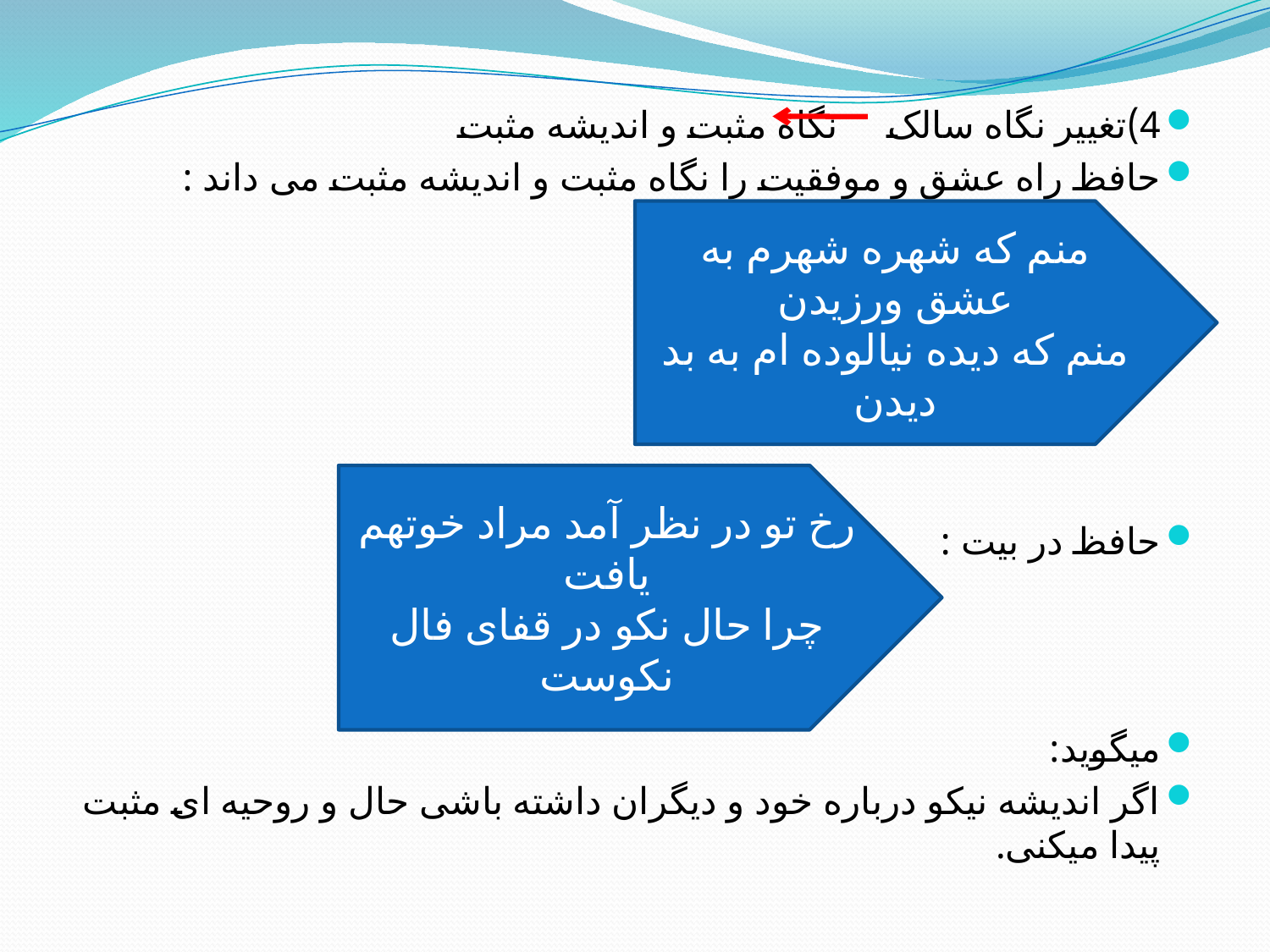

4)تغییر نگاه سالک	     نگاه مثبت و اندیشه مثبت
حافظ راه عشق و موفقیت را نگاه مثبت و اندیشه مثبت می داند :

حافظ در بیت :

میگوید:
اگر اندیشه نیکو درباره خود و دیگران داشته باشی حال و روحیه ای مثبت پیدا میکنی.
منم که شهره شهرم به عشق ورزیدن
منم که دیده نیالوده ام به بد دیدن
رخ تو در نظر آمد مراد خوتهم یافت
چرا حال نکو در قفای فال نکوست